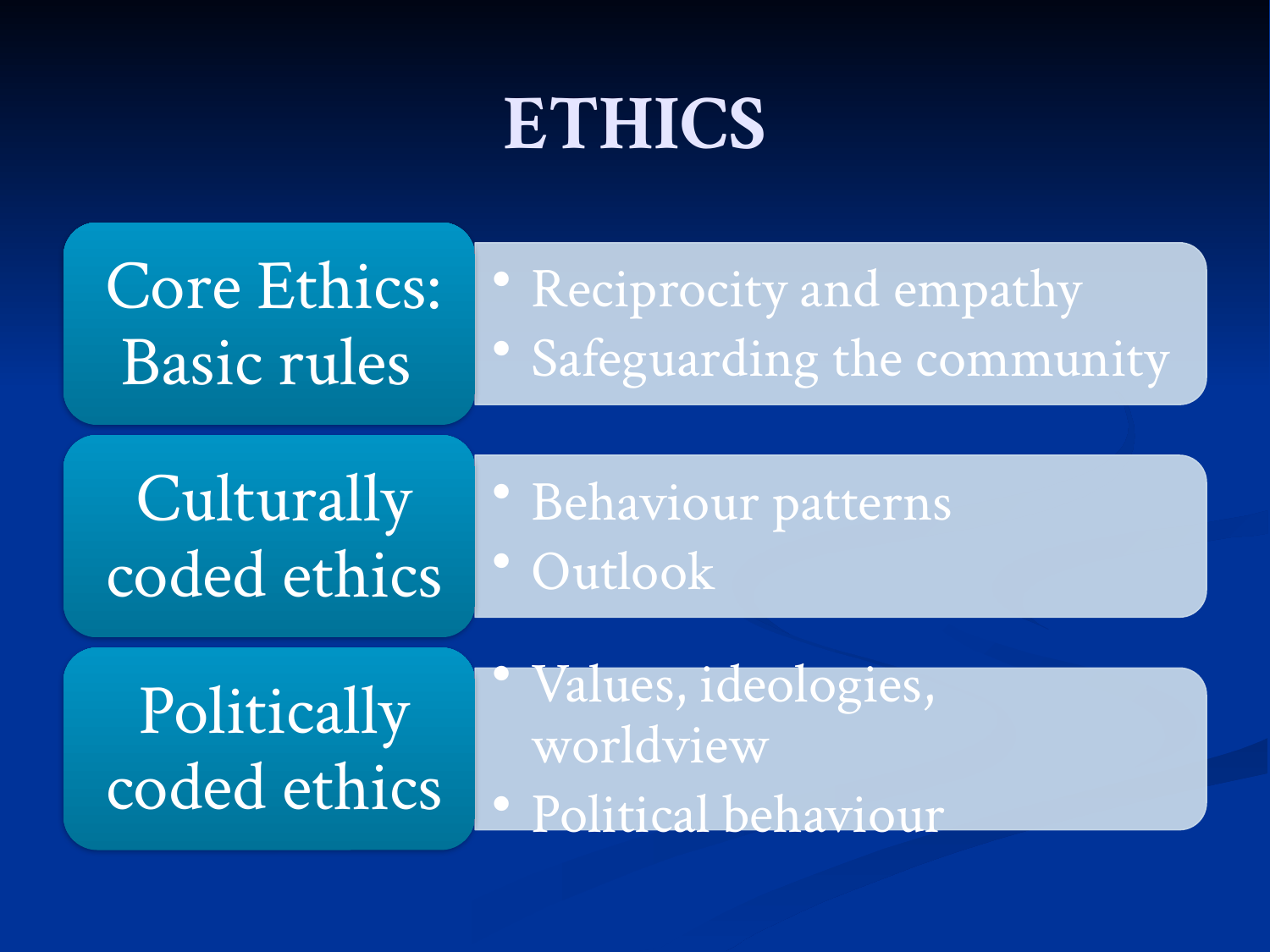

# ETHICS
Reciprocity and empathy
Safeguarding the community
Core Ethics: Basic rules
Behaviour patterns
Outlook
Culturally coded ethics
Values, ideologies, worldview
Political behaviour
Politically coded ethics